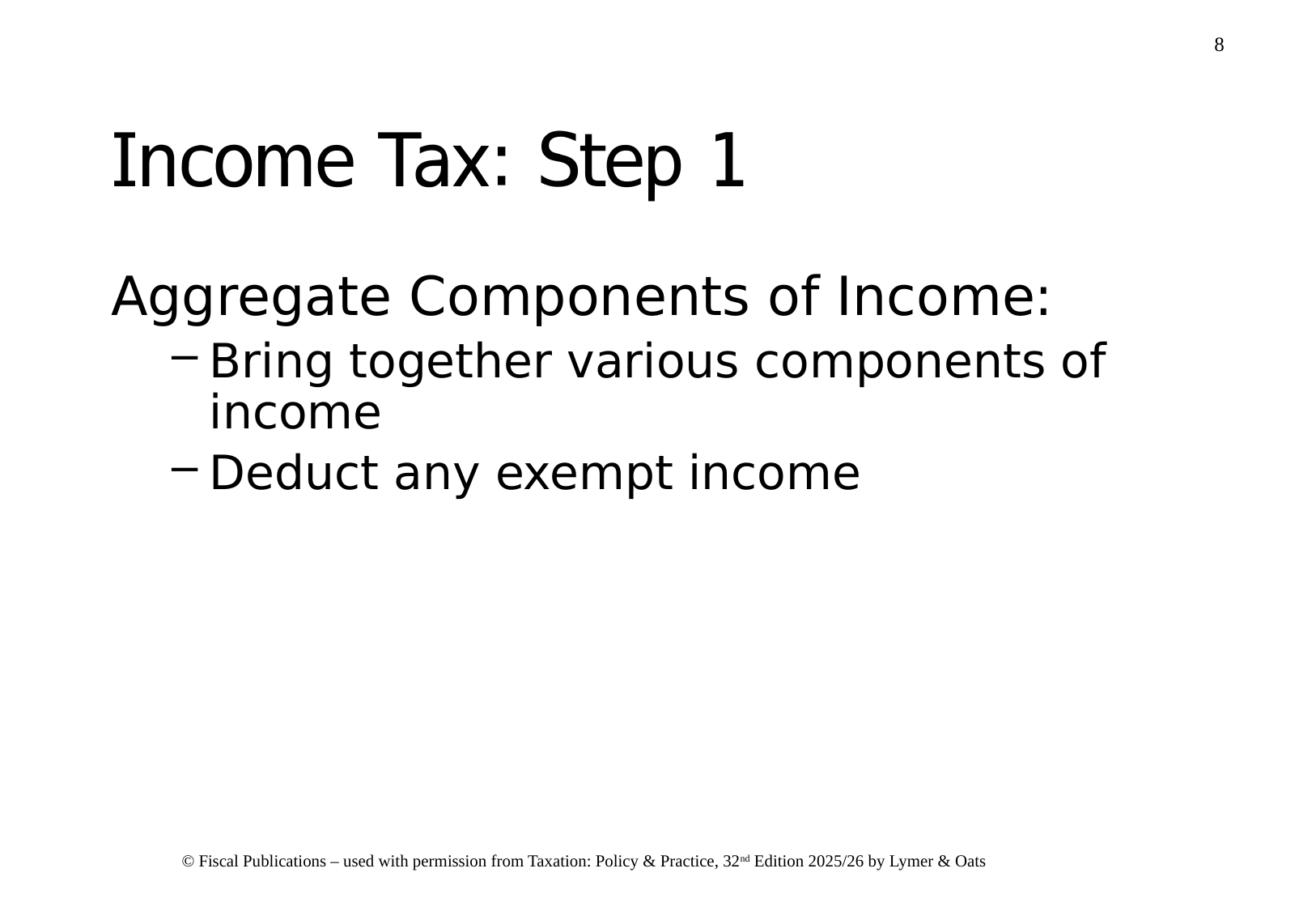

# Income Tax: Step 1
Aggregate Components of Income:
Bring together various components of income
Deduct any exempt income